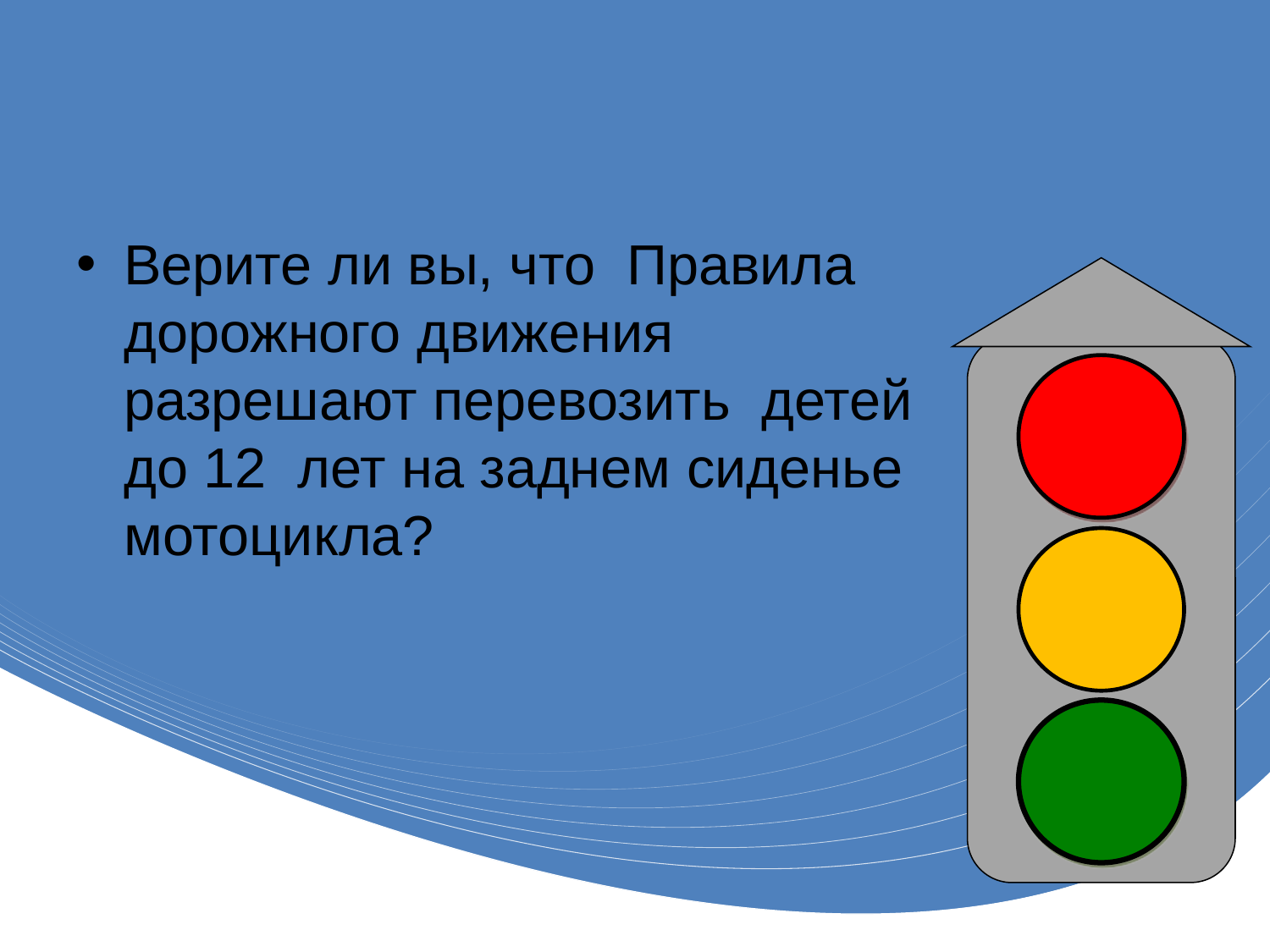

#
Верите ли вы, что  Правила дорожного движения разрешают перевозить  детей  до 12  лет на заднем сиденье  мотоцикла?